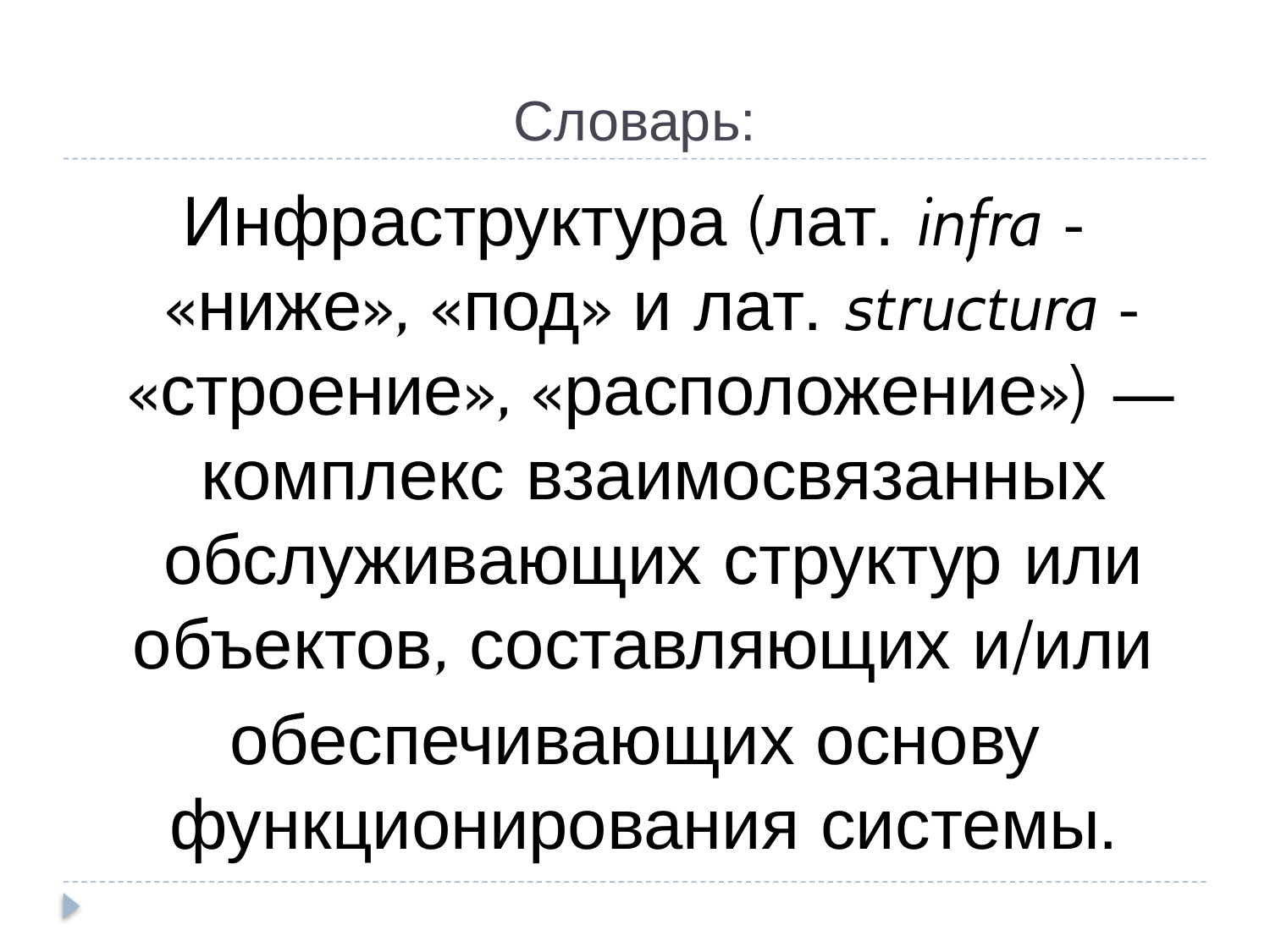

# Словарь:
Инфраструктура (лат. infra - «ниже», «под» и лат. structura - «строение», «расположение») — комплекс взаимосвязанных обслуживающих структур или объектов, составляющих и/или
обеспечивающих основу функционирования системы.